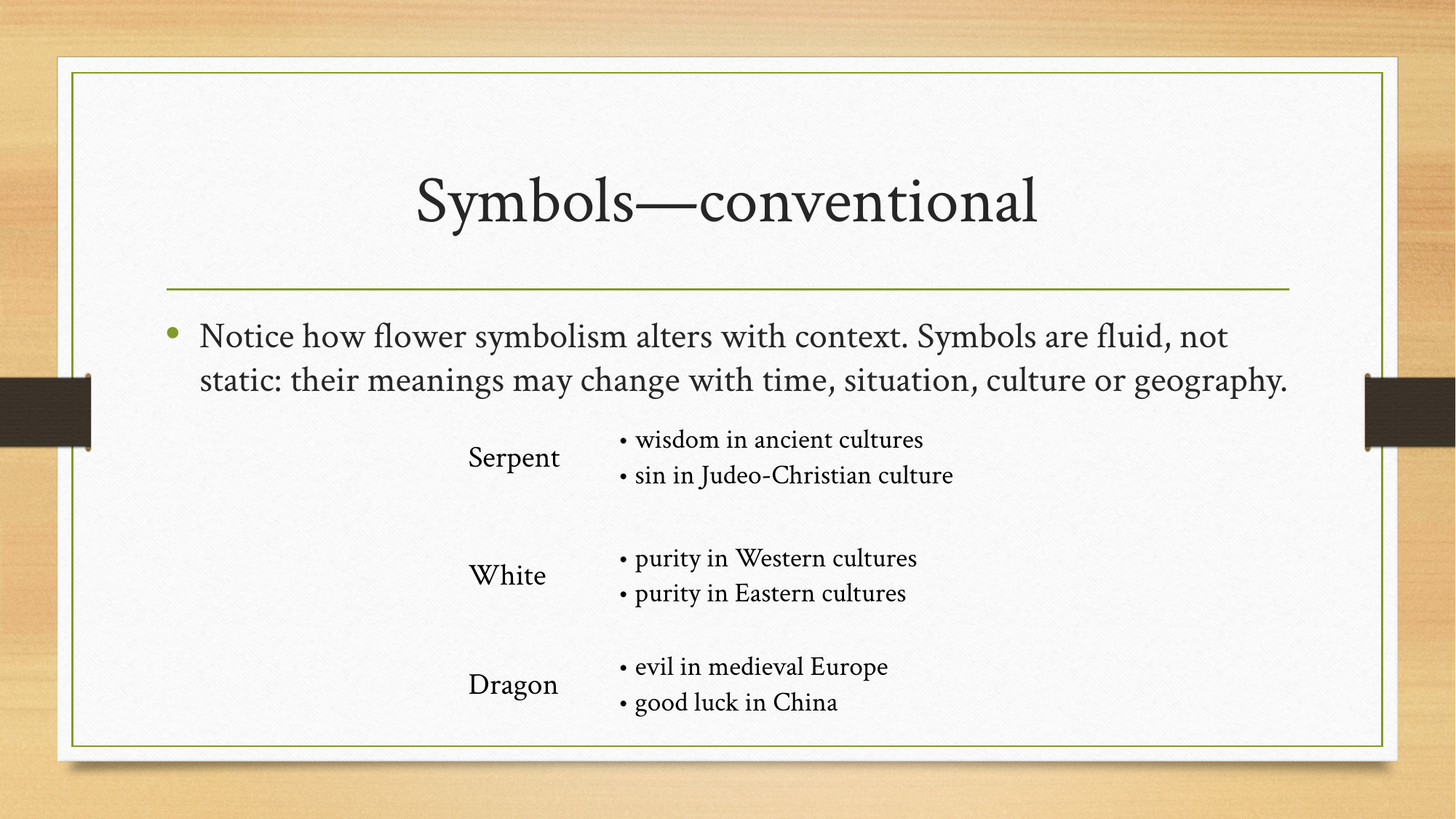

# Symbols—conventional
Notice how flower symbolism alters with context. Symbols are fluid, not static: their meanings may change with time, situation, culture or geography.

| Serpent | • wisdom in ancient cultures • sin in Judeo-Christian culture |
| --- | --- |
| White | • purity in Western cultures • purity in Eastern cultures |
| Dragon | • evil in medieval Europe • good luck in China |